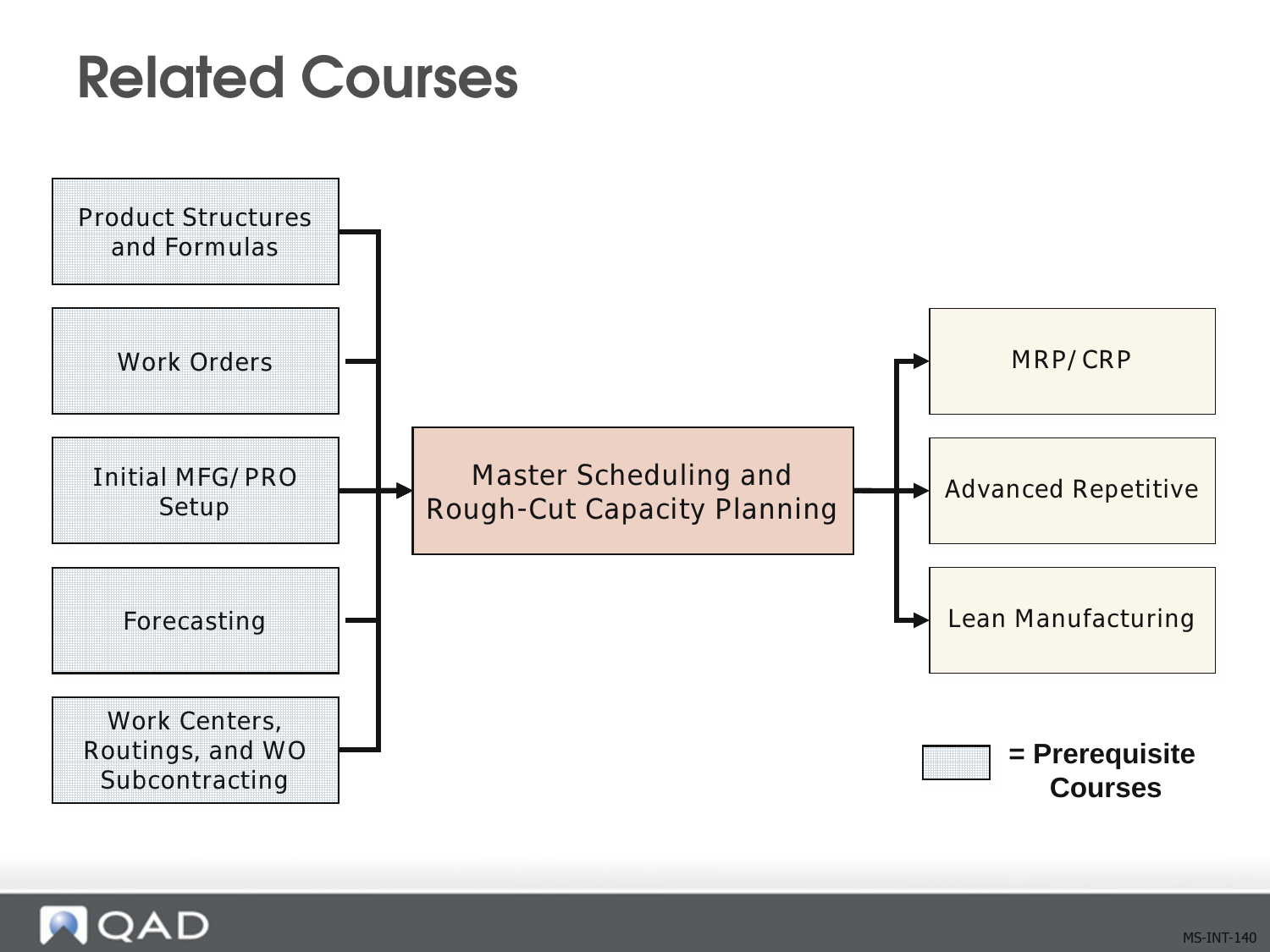

# Related Courses
Product Structures and Formulas
Work Orders
MRP/CRP
Master Scheduling and Rough-Cut Capacity Planning
Initial MFG/PRO Setup
Advanced Repetitive
Forecasting
Lean Manufacturing
Work Centers, Routings, and WO Subcontracting
= Prerequisite
 Courses

MS-INT-140